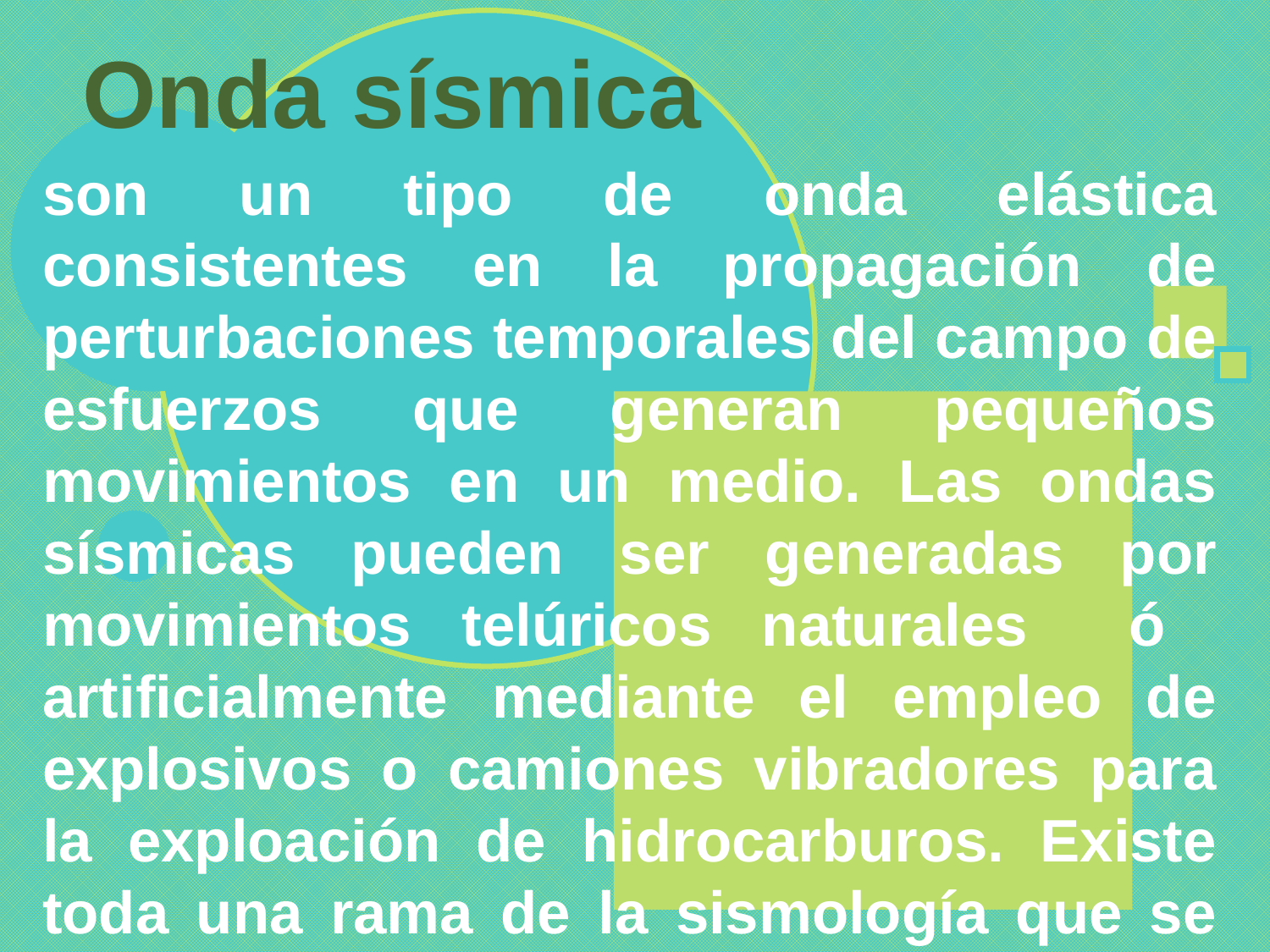

# Onda sísmica
son un tipo de onda elástica consistentes en la propagación de perturbaciones temporales del campo de esfuerzos que generan pequeños movimientos en un medio. Las ondas sísmicas pueden ser generadas por movimientos telúricos naturales  ó  artificialmente mediante el empleo de explosivos o camiones vibradores para la exploación de hidrocarburos. Existe toda una rama de la sismología que se encarga del estudio de este tipo de fenómenos físicos.